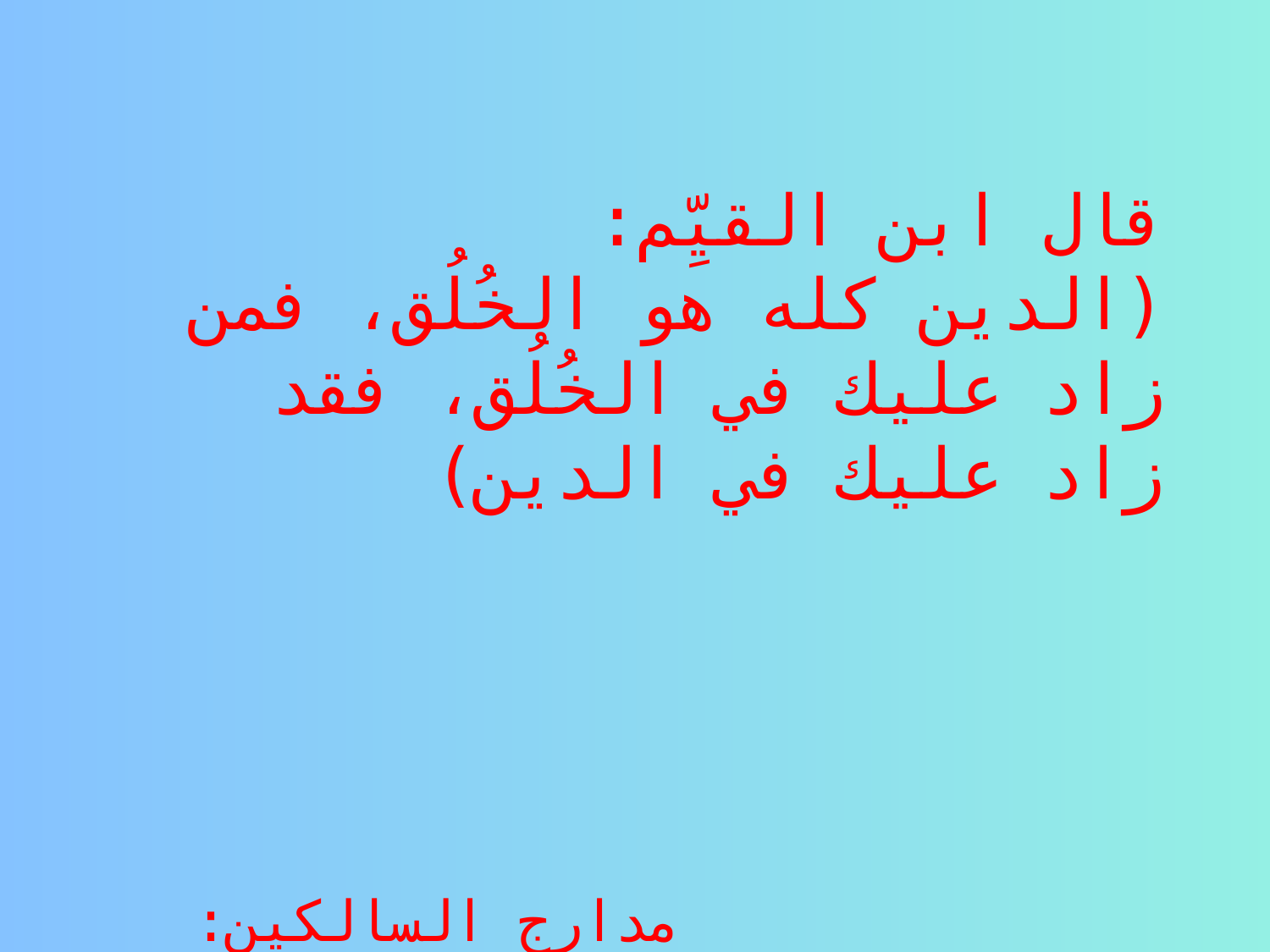

# قال ابن القيِّم: (الدين كله هو الخُلُق، فمن زاد عليك في الخُلُق، فقد زاد عليك في الدين) مدارج السالكين: (307/2)